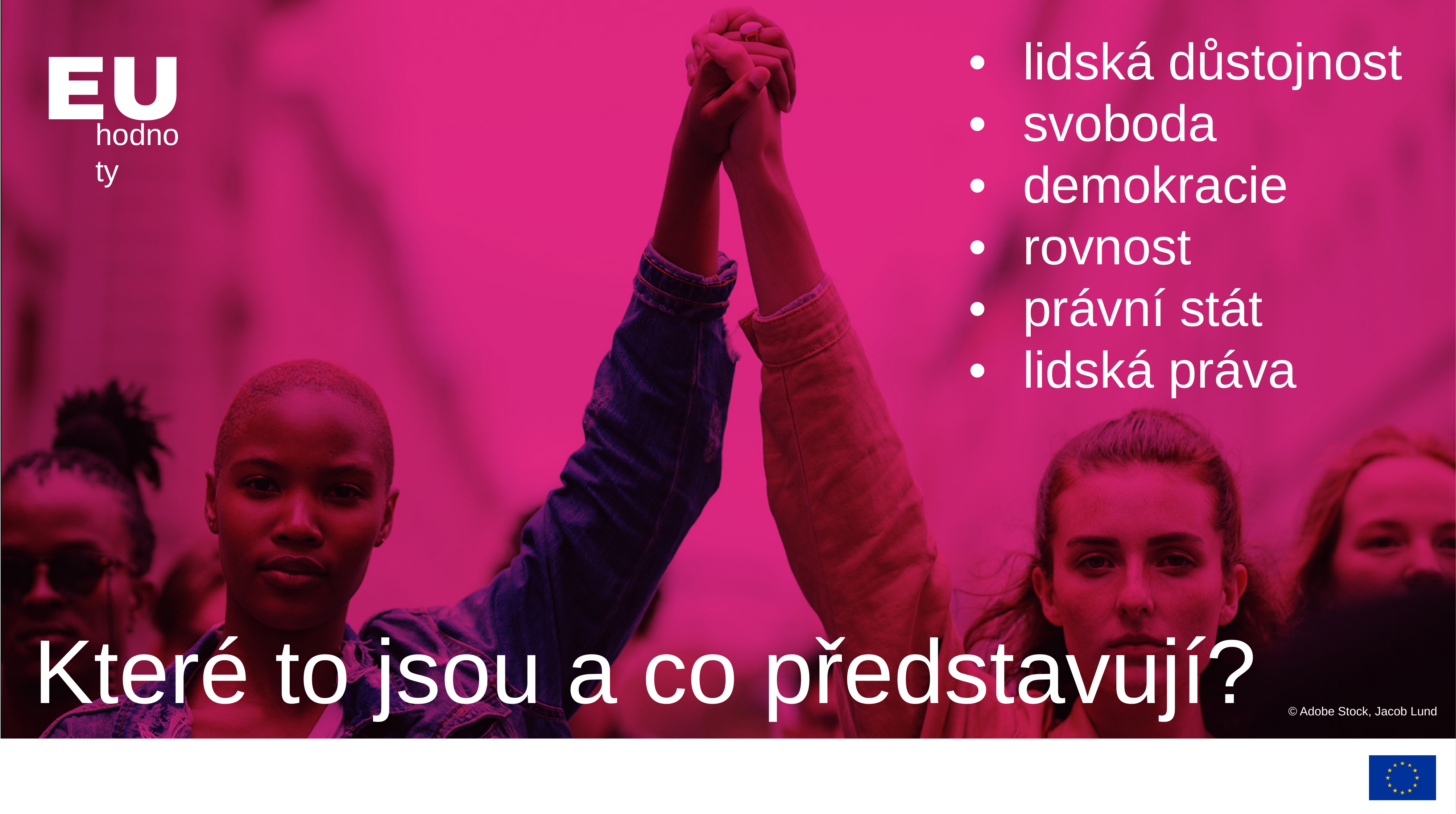

# Hodnoty EU
•	lidská důstojnost
•	svoboda
•	demokracie
•	rovnost
•	právní stát
•	lidská práva
Které to jsou a co představují?
© Adobe Stock, Jacob Lund